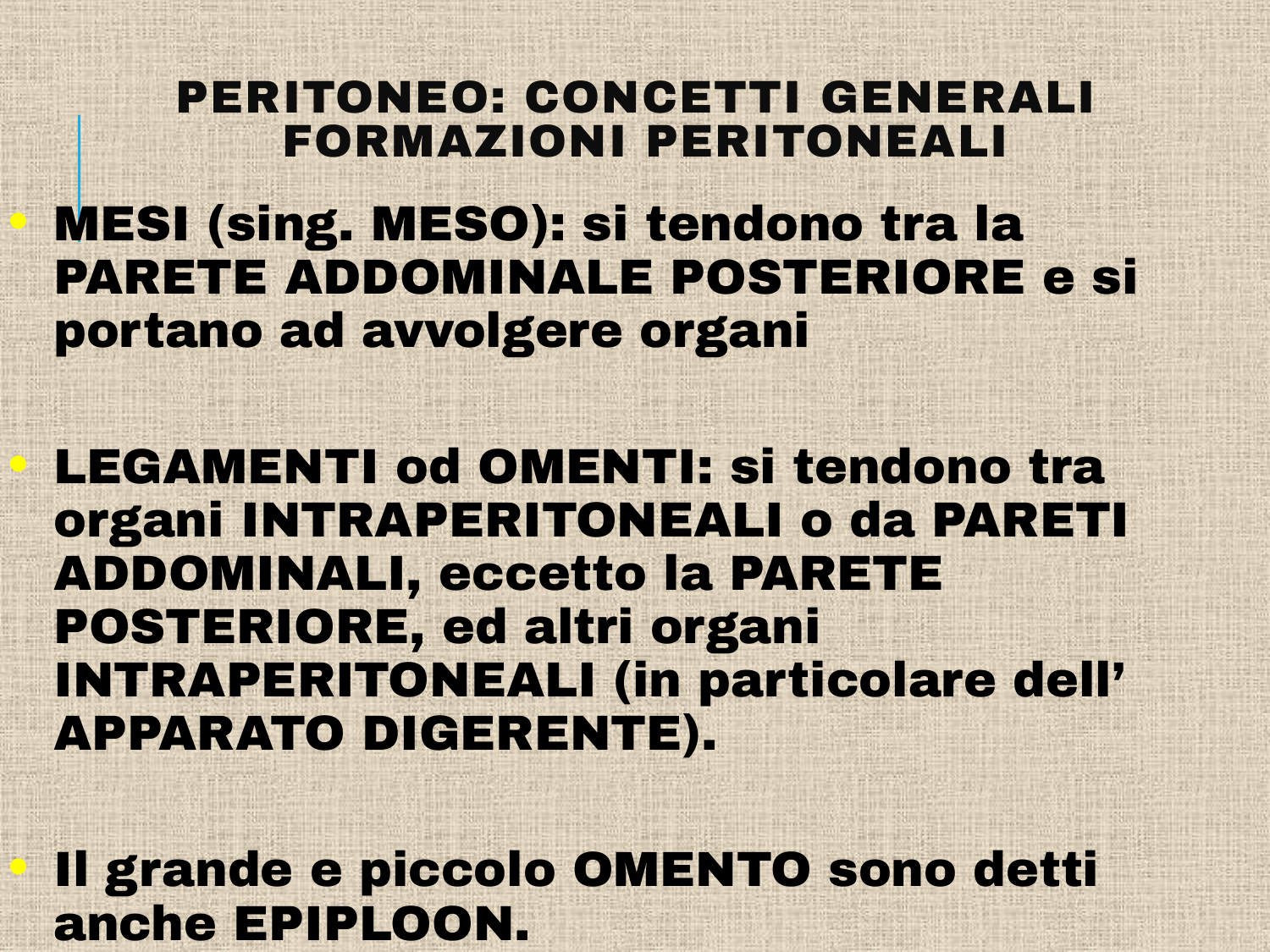

# PERITONEO: CONCETTI GENERALI  FORMAZIONI PERITONEALI
MESI (sing. MESO): si tendono tra la PARETE ADDOMINALE POSTERIORE e si portano ad avvolgere organi

LEGAMENTI od OMENTI: si tendono tra organi INTRAPERITONEALI o da PARETI ADDOMINALI, eccetto la PARETE POSTERIORE, ed altri organi INTRAPERITONEALI (in particolare dell’ APPARATO DIGERENTE).

Il grande e piccolo OMENTO sono detti anche EPIPLOON.